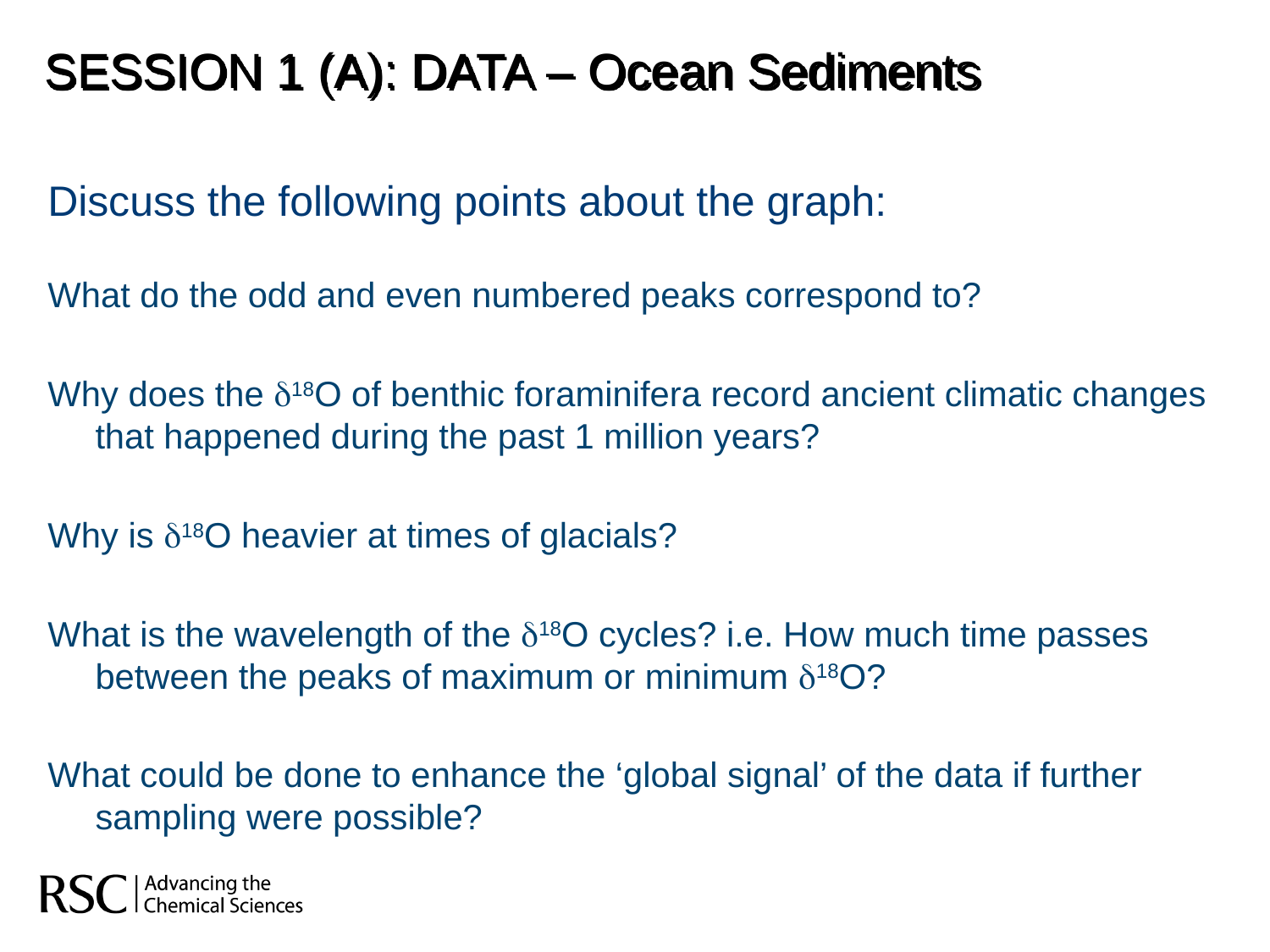

Session 1 (a): DATA – Ocean Sediments
Discuss the following points about the graph:

What do the odd and even numbered peaks correspond to?

Why does the δ18O of benthic foraminifera record ancient climatic changes that happened during the past 1 million years?

Why is δ18O heavier at times of glacials?

What is the wavelength of the δ18O cycles? i.e. How much time passes between the peaks of maximum or minimum δ18O?

What could be done to enhance the ‘global signal’ of the data if further sampling were possible?